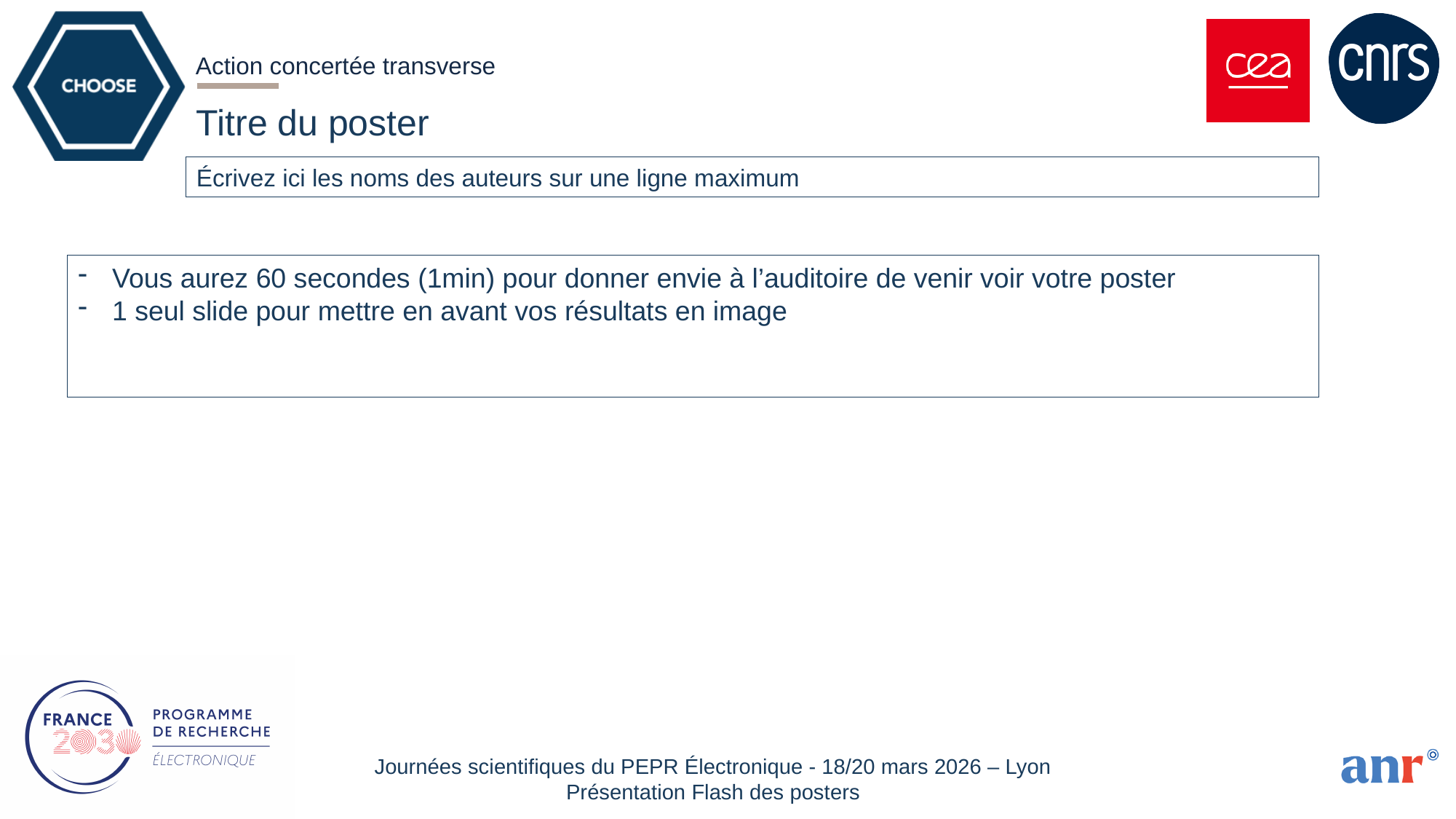

Titre du poster
Écrivez ici les noms des auteurs sur une ligne maximum
Vous aurez 60 secondes (1min) pour donner envie à l’auditoire de venir voir votre poster
1 seul slide pour mettre en avant vos résultats en image